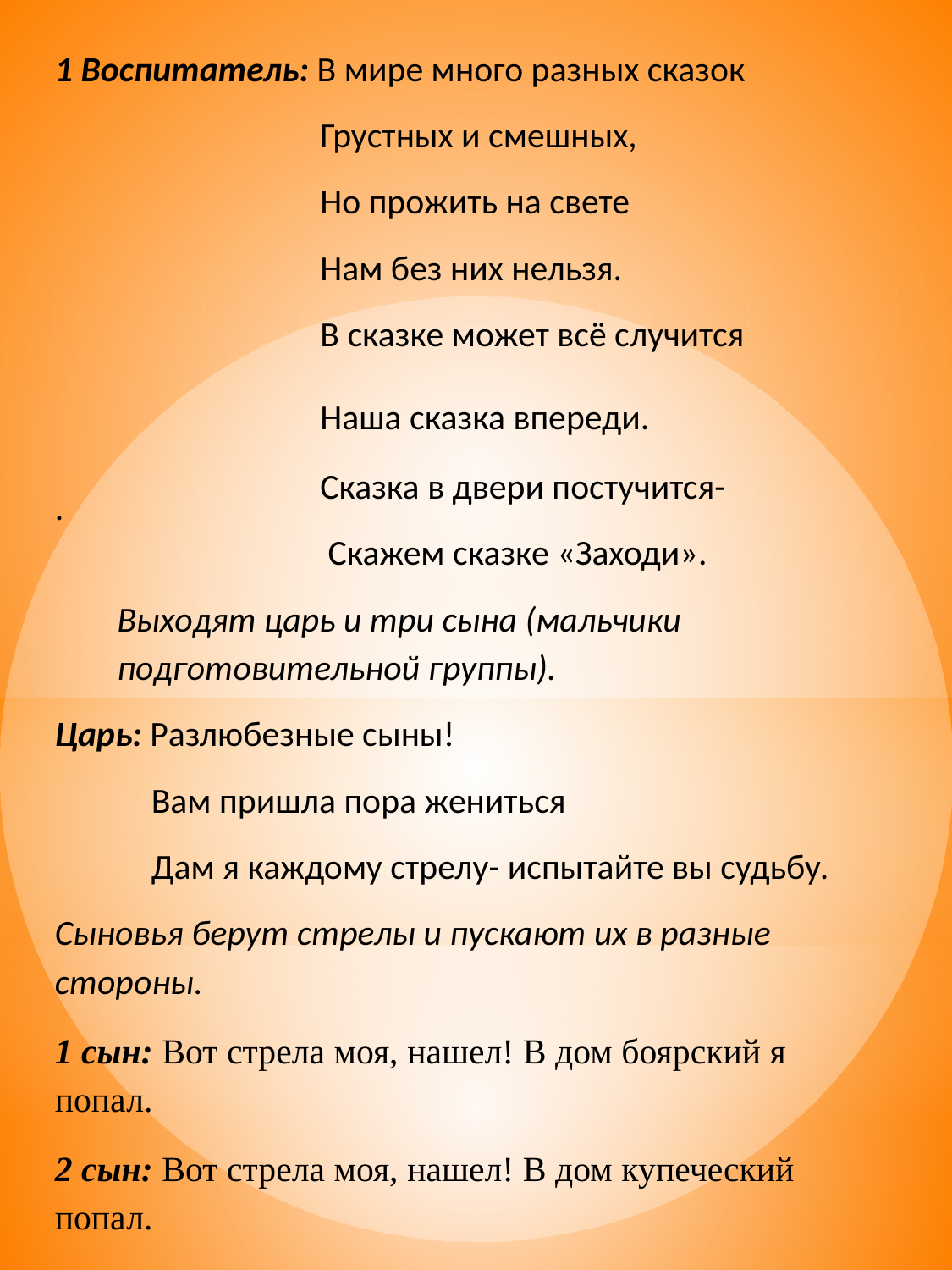

1 Воспитатель: В мире много разных сказок
                                 Грустных и смешных,
                                 Но прожить на свете
                                 Нам без них нельзя.
                                 В сказке может всё случится
                                 Наша сказка впереди.
                                 Сказка в двери постучится-
                                  Скажем сказке «Заходи».
Выходят царь и три сына (мальчики подготовительной группы).
Царь: Разлюбезные сыны!
            Вам пришла пора жениться
            Дам я каждому стрелу- испытайте вы судьбу.
Сыновья берут стрелы и пускают их в разные стороны.
1 сын: Вот стрела моя, нашел! В дом боярский я попал.
2 сын: Вот стрела моя, нашел! В дом купеческий попал.

.